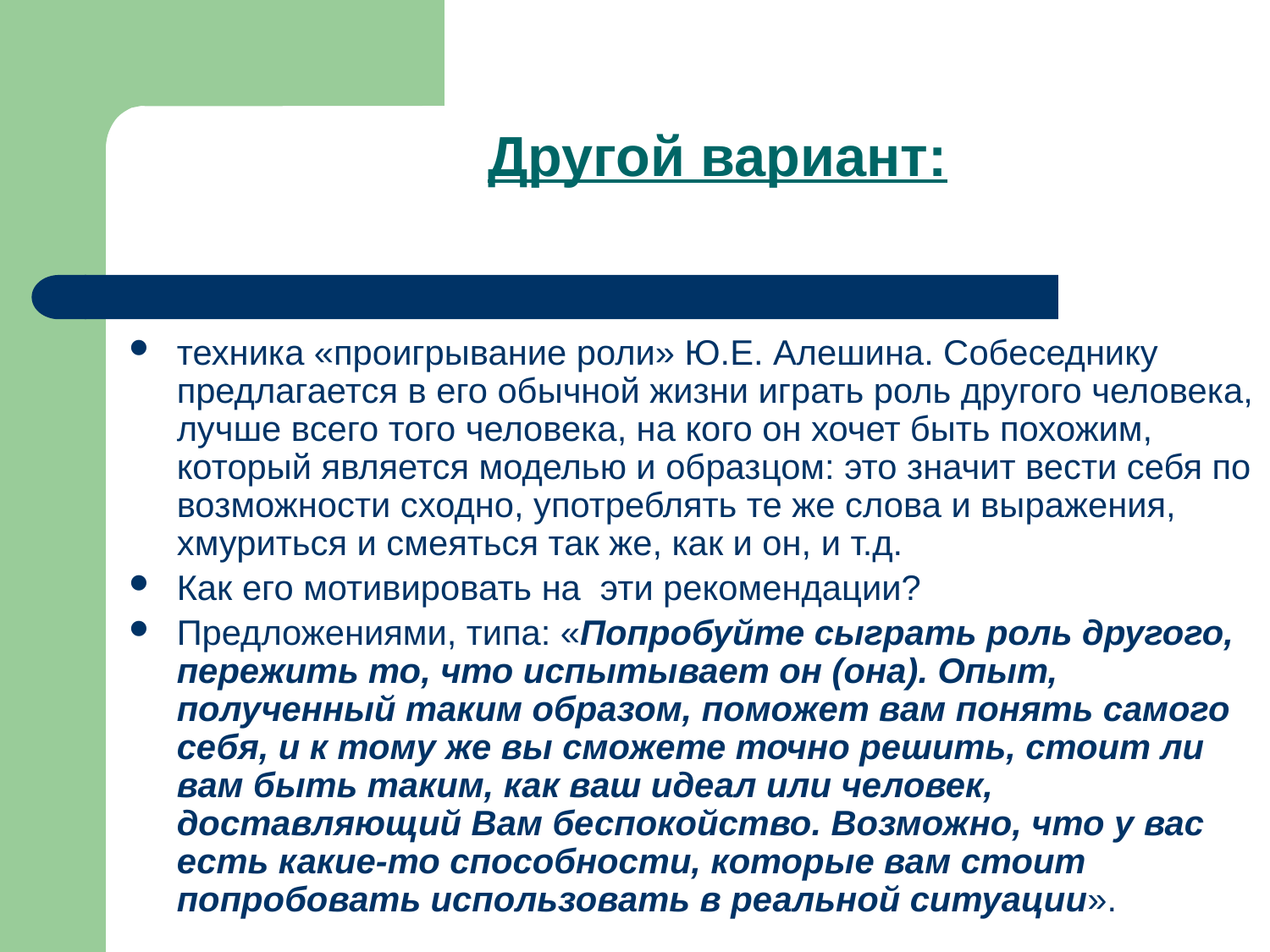

# Другой вариант:
техника «проигрывание роли» Ю.Е. Алешина. Собеседнику предлагается в его обычной жизни играть роль другого человека, лучше всего того человека, на кого он хочет быть похожим, который является моделью и образцом: это зна­чит вести себя по возможности сходно, употреблять те же слова и вы­ражения, хмуриться и смеяться так же, как и он, и т.д.
Как его мотивировать на  эти рекомендации?
Предложениями, типа: «Попробуйте сыграть роль друго­го, пережить то, что испытывает он (она). Опыт, полученный таким образом, поможет вам понять самого себя, и к тому же вы сможете точ­но решить, стоит ли вам быть таким, как ваш идеал или человек, доставляющий Вам беспокойство. Возможно, что у вас есть какие-то способности, которые вам стоит попробовать ис­пользовать в реальной ситуации».